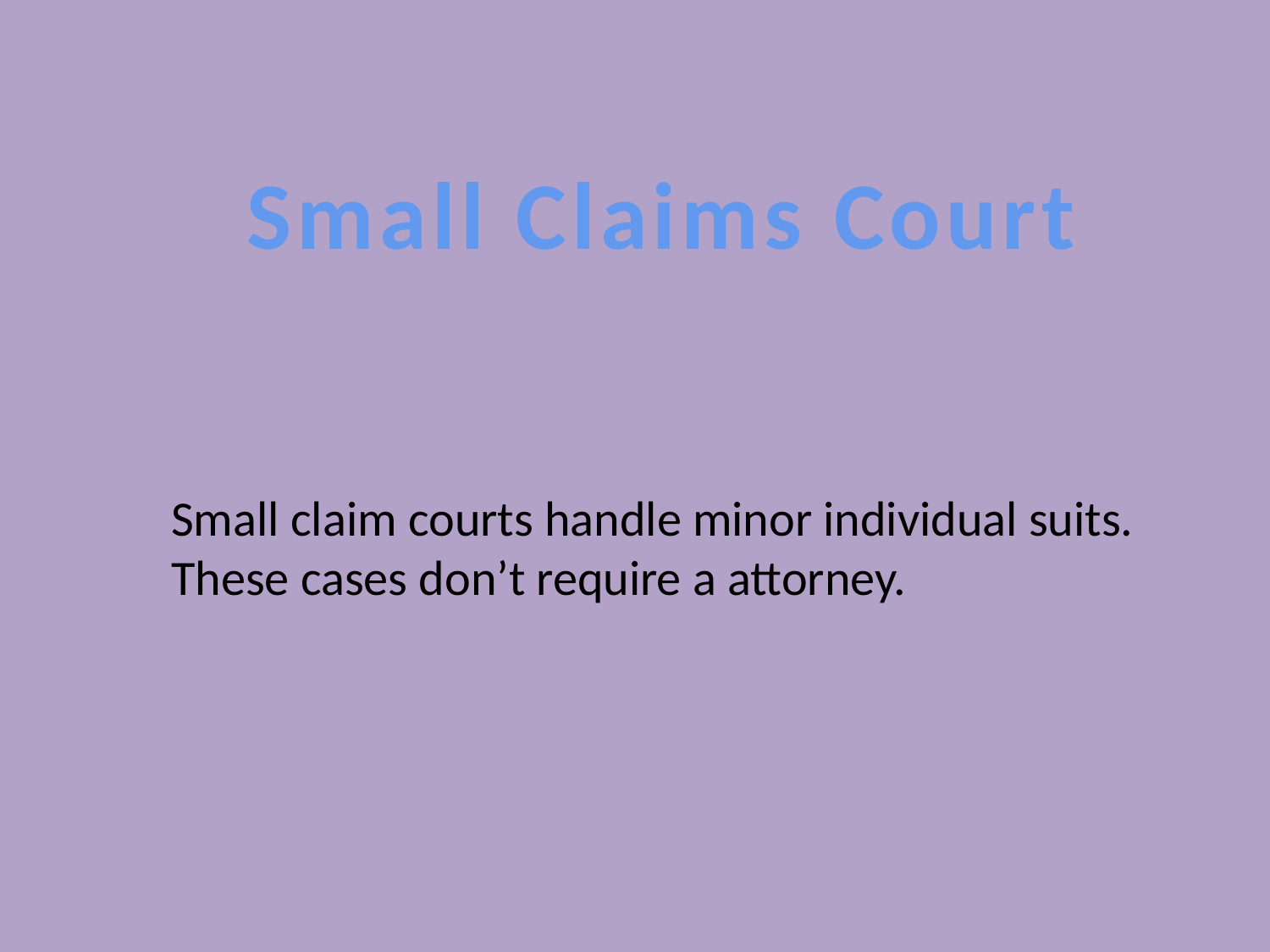

Small Claims Court
Small claim courts handle minor individual suits. These cases don’t require a attorney.